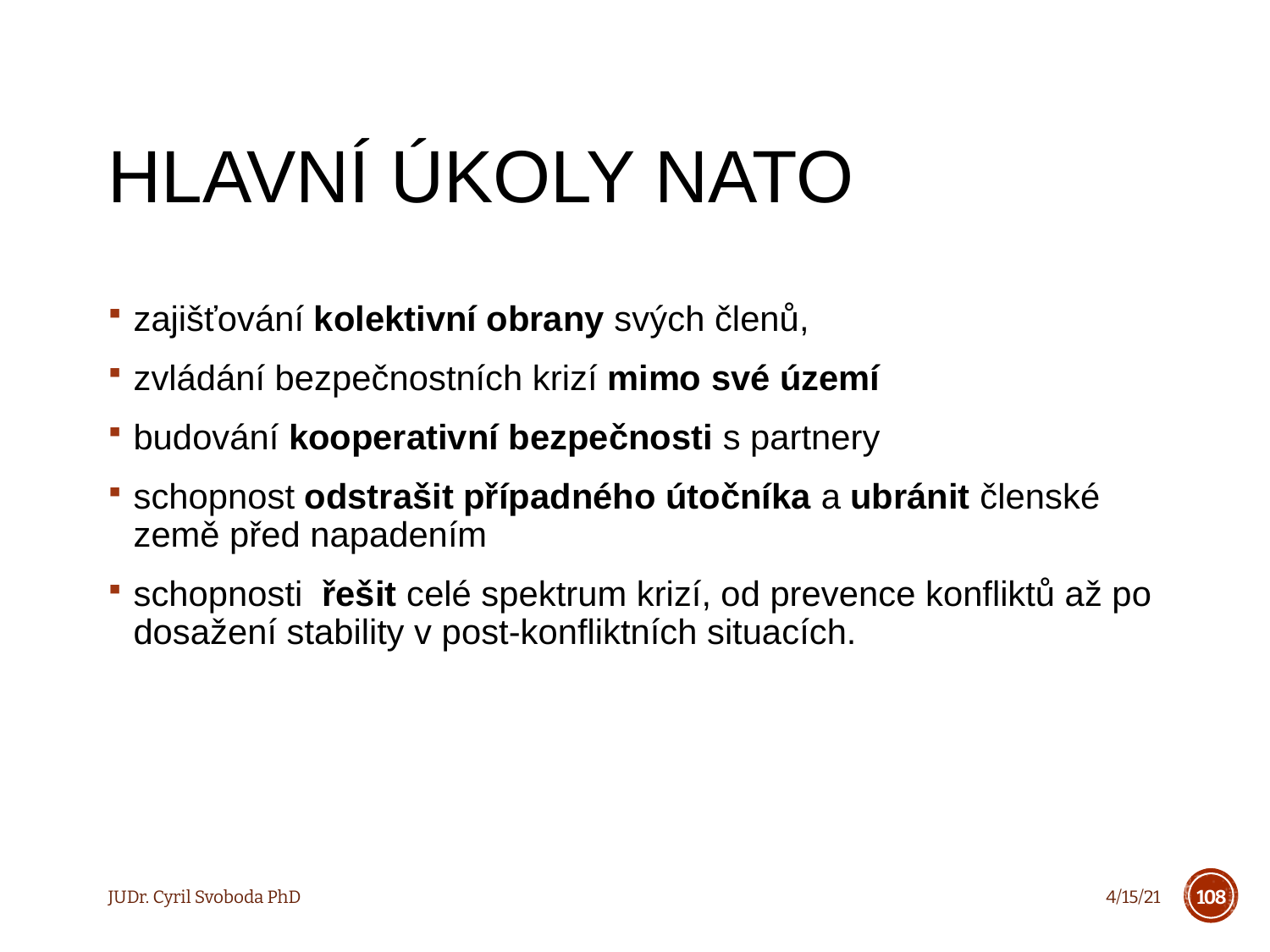

# Hlavní úkoly NATO
zajišťování kolektivní obrany svých členů,
zvládání bezpečnostních krizí mimo své území
budování kooperativní bezpečnosti s partnery
schopnost odstrašit případného útočníka a ubránit členské země před napadením
schopnosti  řešit celé spektrum krizí, od prevence konfliktů až po dosažení stability v post-konfliktních situacích.
JUDr. Cyril Svoboda PhD
4/15/21
108